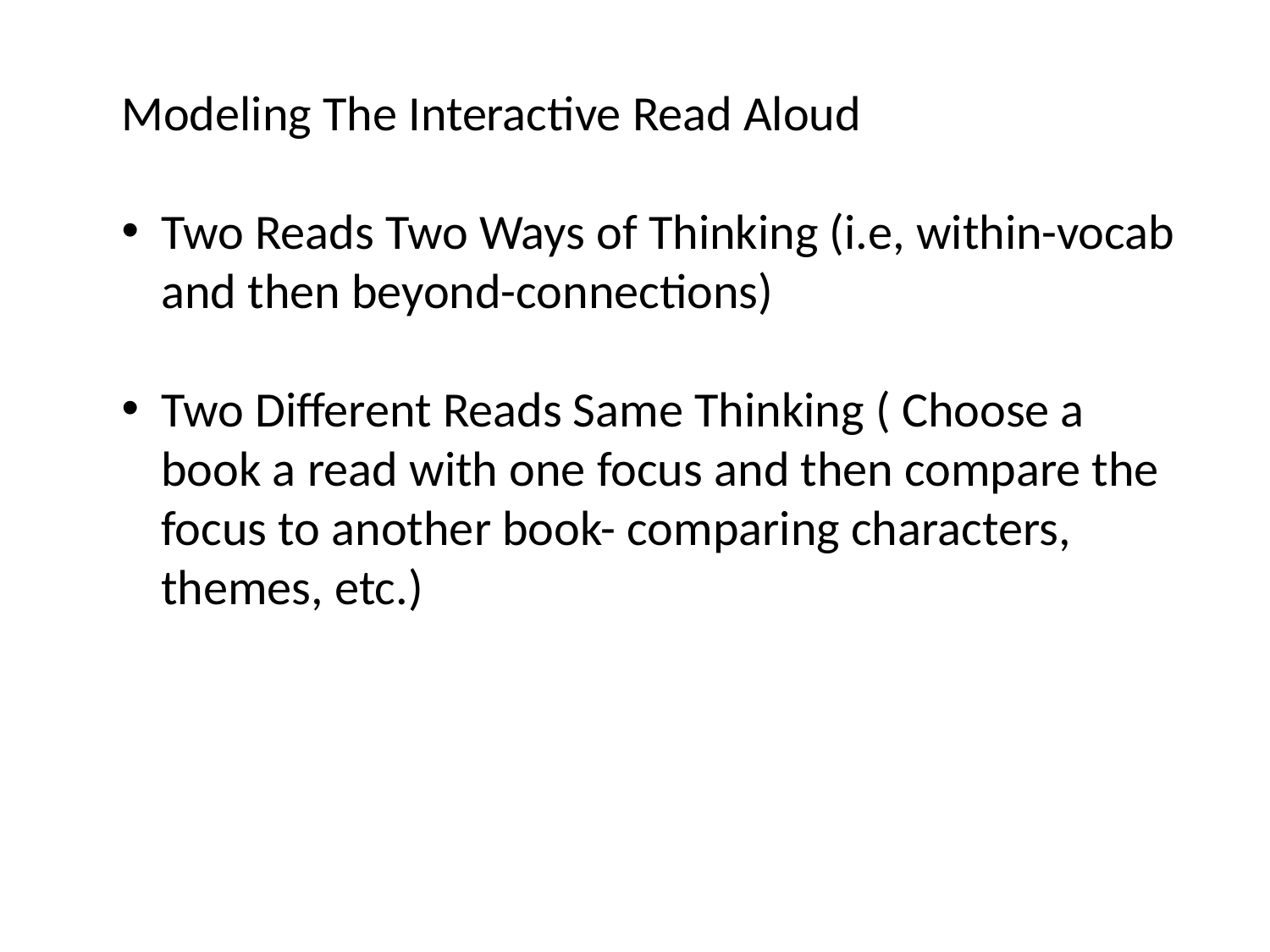

Modeling The Interactive Read Aloud

Two Reads Two Ways of Thinking (i.e, within-vocab and then beyond-connections)

Two Different Reads Same Thinking ( Choose a book a read with one focus and then compare the focus to another book- comparing characters, themes, etc.)